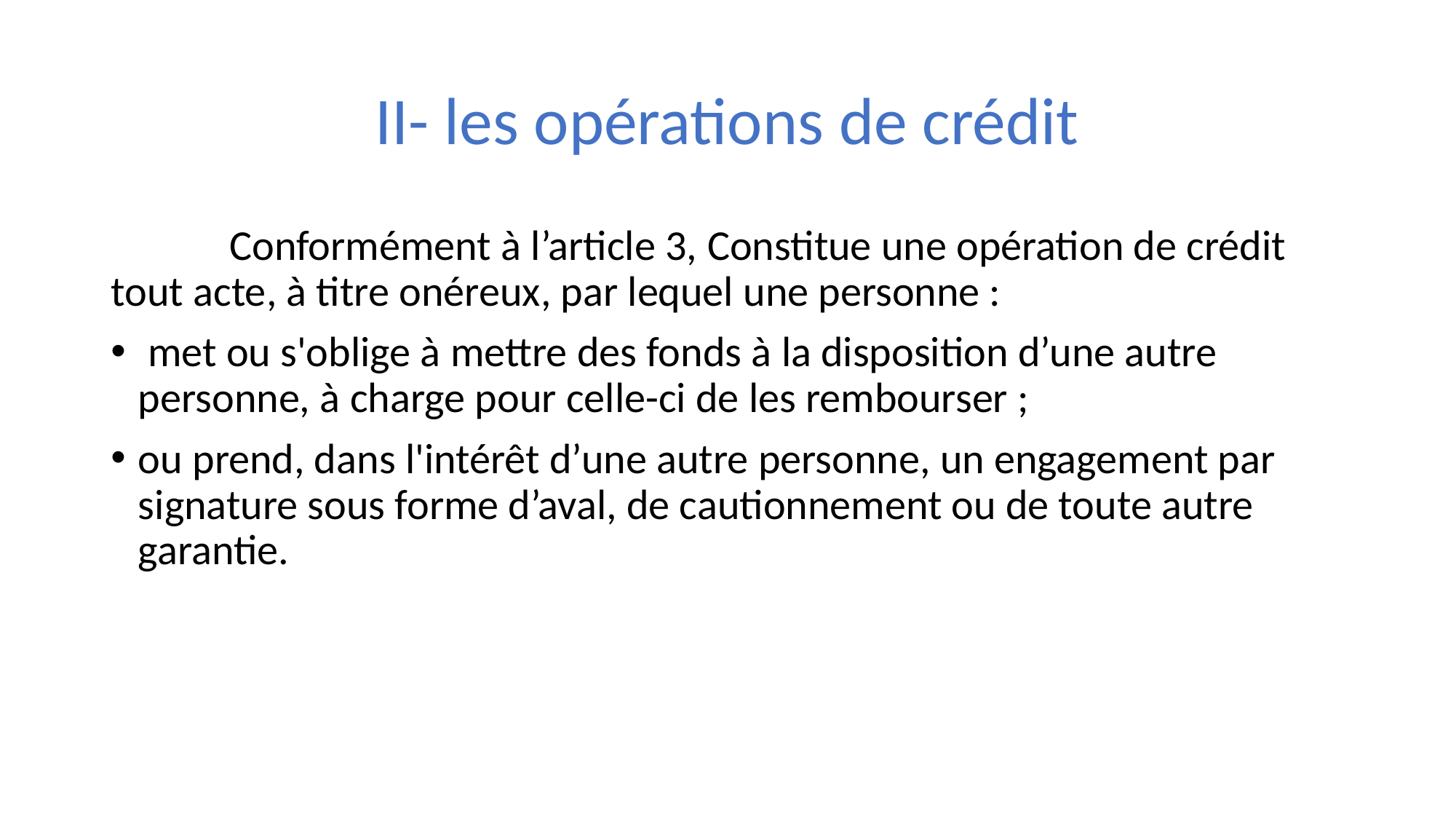

# II- les opérations de crédit
	 Conformément à l’article 3, Constitue une opération de crédit tout acte, à titre onéreux, par lequel une personne :
 met ou s'oblige à mettre des fonds à la disposition d’une autre personne, à charge pour celle-ci de les rembourser ;
ou prend, dans l'intérêt d’une autre personne, un engagement par signature sous forme d’aval, de cautionnement ou de toute autre garantie.